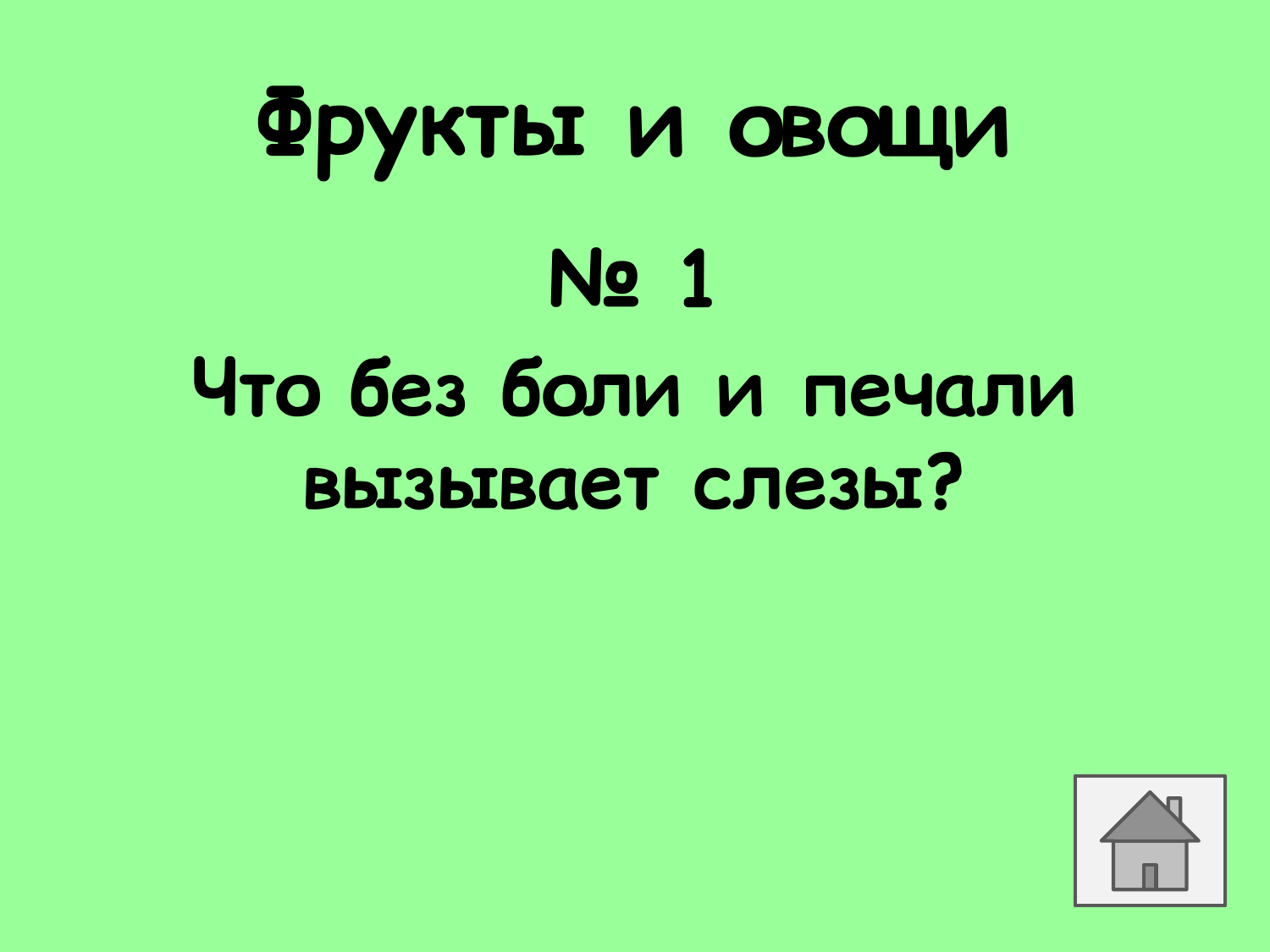

# Фрукты и овощи
№ 1
Что без боли и печали вызывает слезы?